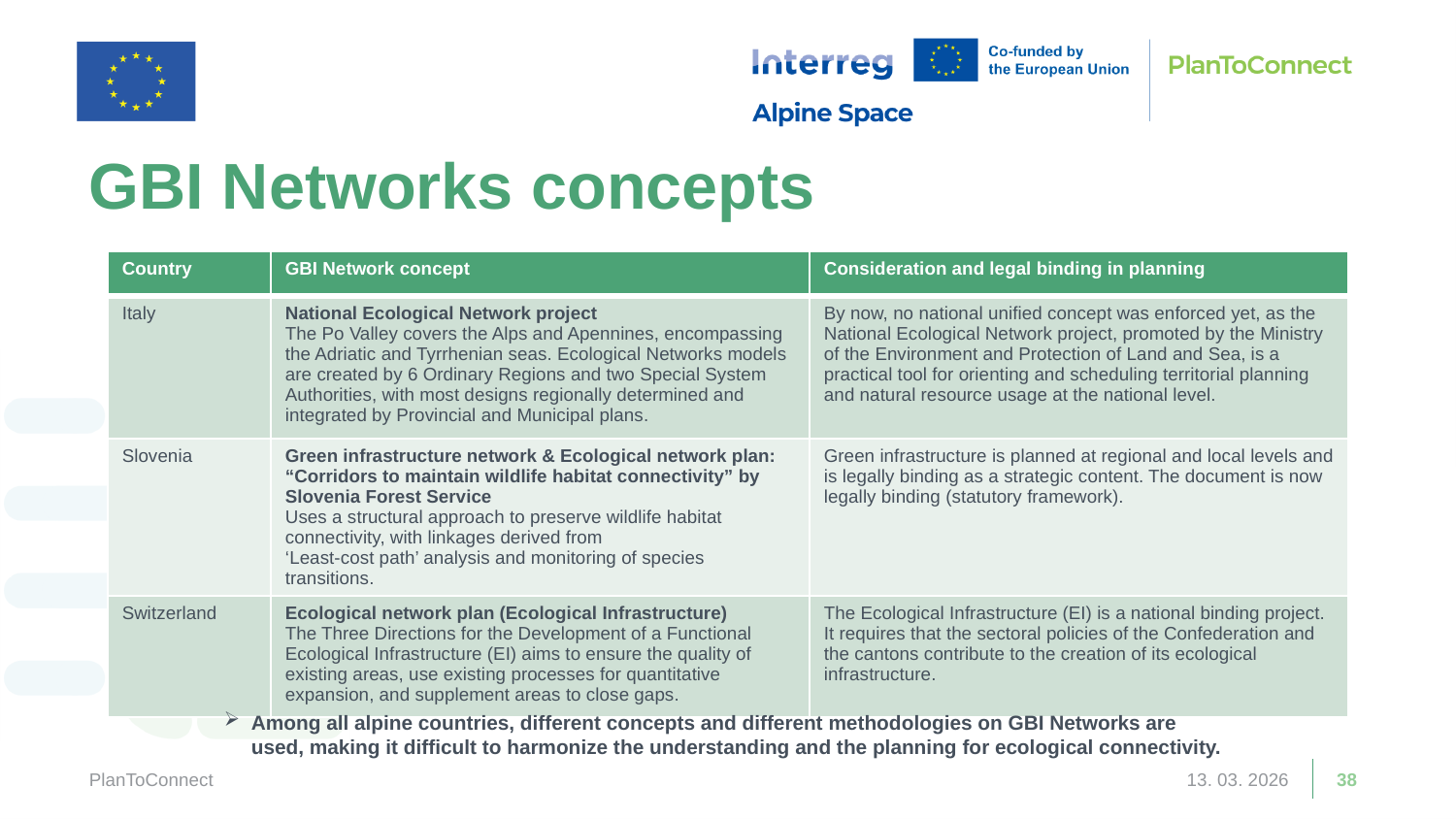

GBI Networks concepts
| Country | GBI Network concept | Consideration and legal binding in planning |
| --- | --- | --- |
| Italy | National Ecological Network project The Po Valley covers the Alps and Apennines, encompassing the Adriatic and Tyrrhenian seas. Ecological Networks models are created by 6 Ordinary Regions and two Special System Authorities, with most designs regionally determined and integrated by Provincial and Municipal plans. | By now, no national unified concept was enforced yet, as the National Ecological Network project, promoted by the Ministry of the Environment and Protection of Land and Sea, is a practical tool for orienting and scheduling territorial planning and natural resource usage at the national level. |
| Slovenia | Green infrastructure network & Ecological network plan: “Corridors to maintain wildlife habitat connectivity” by Slovenia Forest Service Uses a structural approach to preserve wildlife habitat connectivity, with linkages derived from ‘Least-cost path’ analysis and monitoring of species transitions. | Green infrastructure is planned at regional and local levels and is legally binding as a strategic content. The document is now legally binding (statutory framework). |
| Switzerland | Ecological network plan (Ecological Infrastructure) The Three Directions for the Development of a Functional Ecological Infrastructure (EI) aims to ensure the quality of existing areas, use existing processes for quantitative expansion, and supplement areas to close gaps. | The Ecological Infrastructure (EI) is a national binding project. It requires that the sectoral policies of the Confederation and the cantons contribute to the creation of its ecological infrastructure. |
Among all alpine countries, different concepts and different methodologies on GBI Networks are used, making it difficult to harmonize the understanding and the planning for ecological connectivity.
PlanToConnect
13. 03. 2026
38